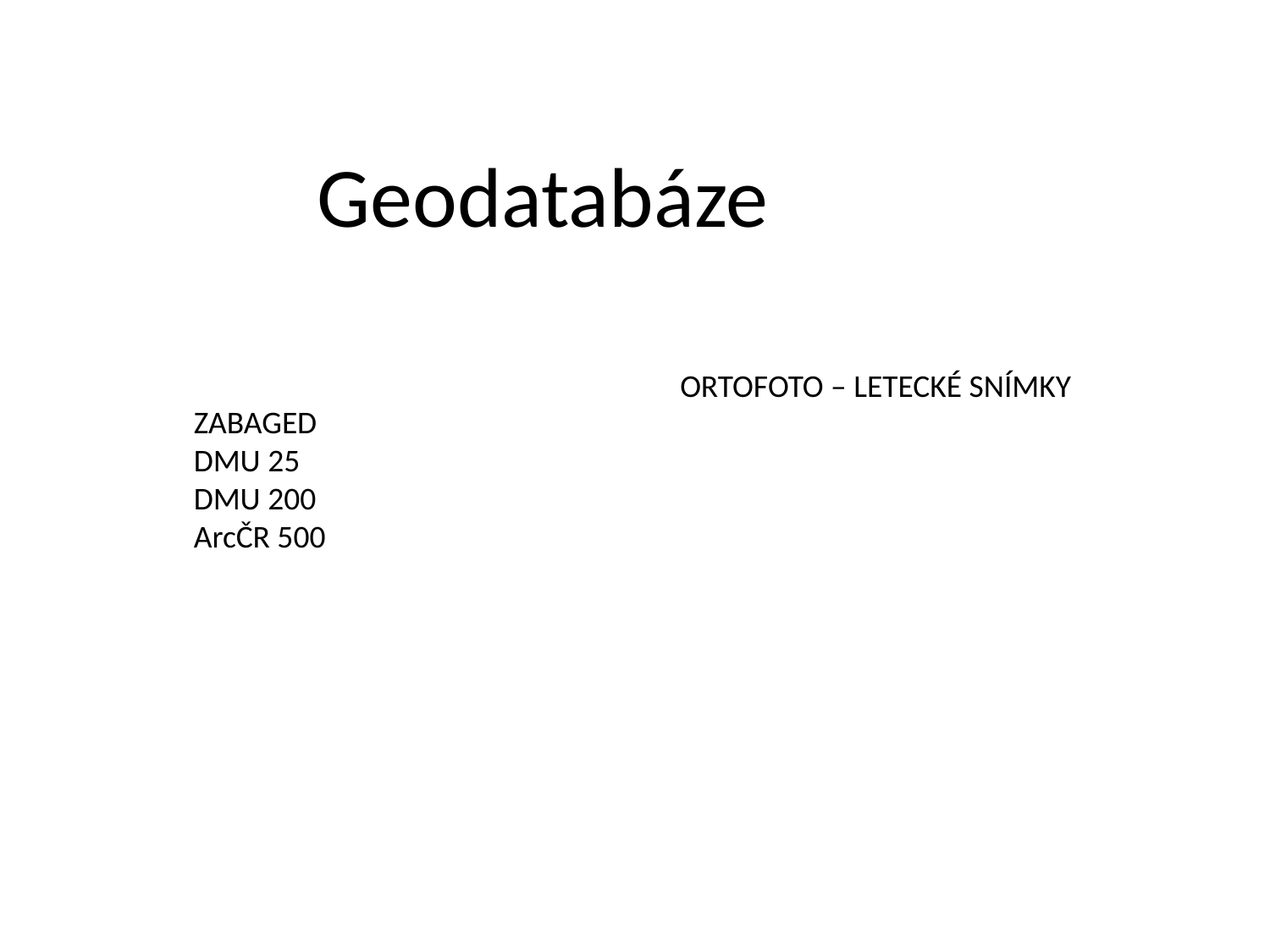

Geodatabáze
ORTOFOTO – LETECKÉ SNÍMKY

ZABAGED
DMU 25
DMU 200
ArcČR 500